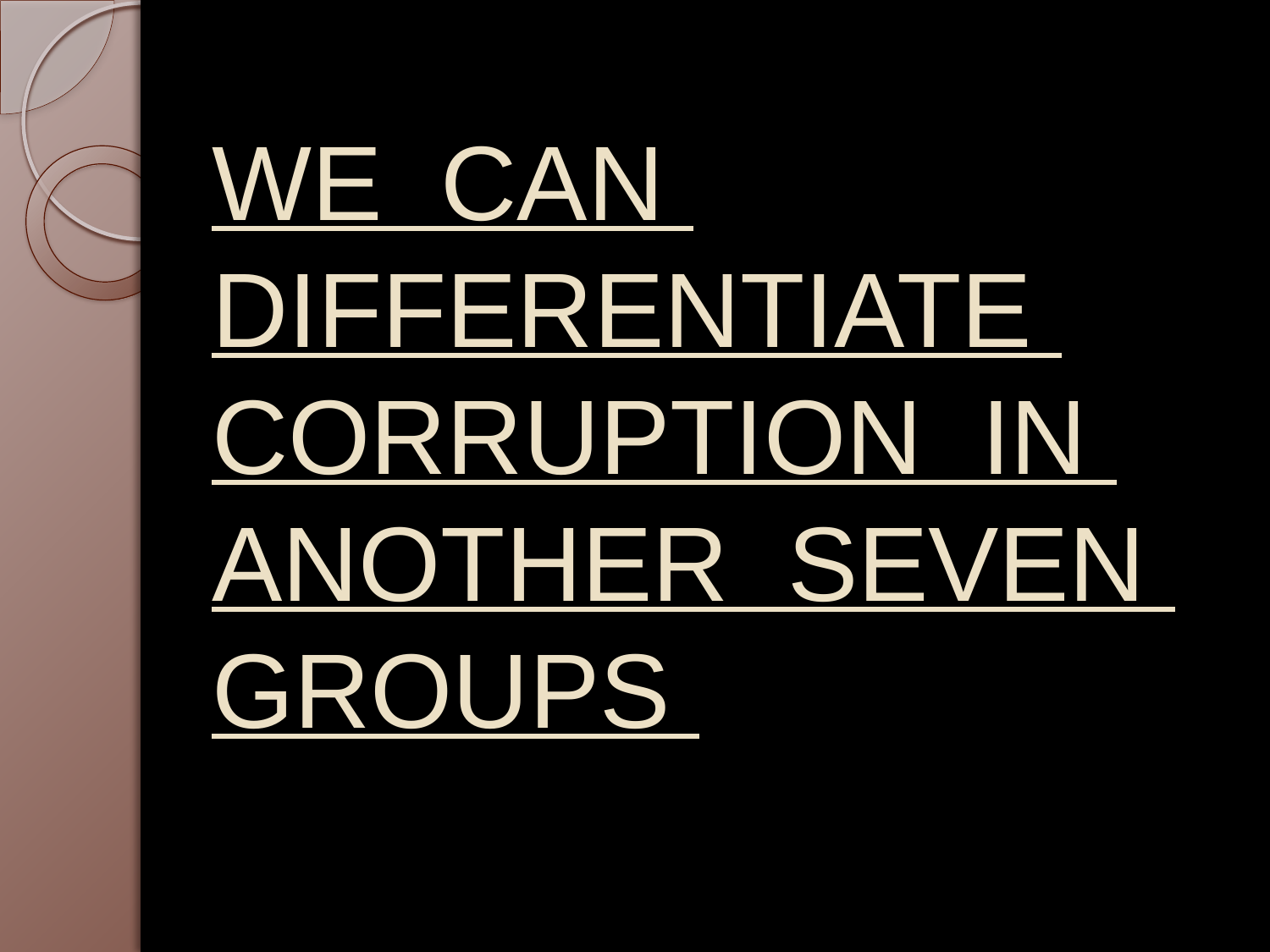

# WE  CAN  DIFFERENTIATE  CORRUPTION  IN  ANOTHER  SEVEN  GROUPS